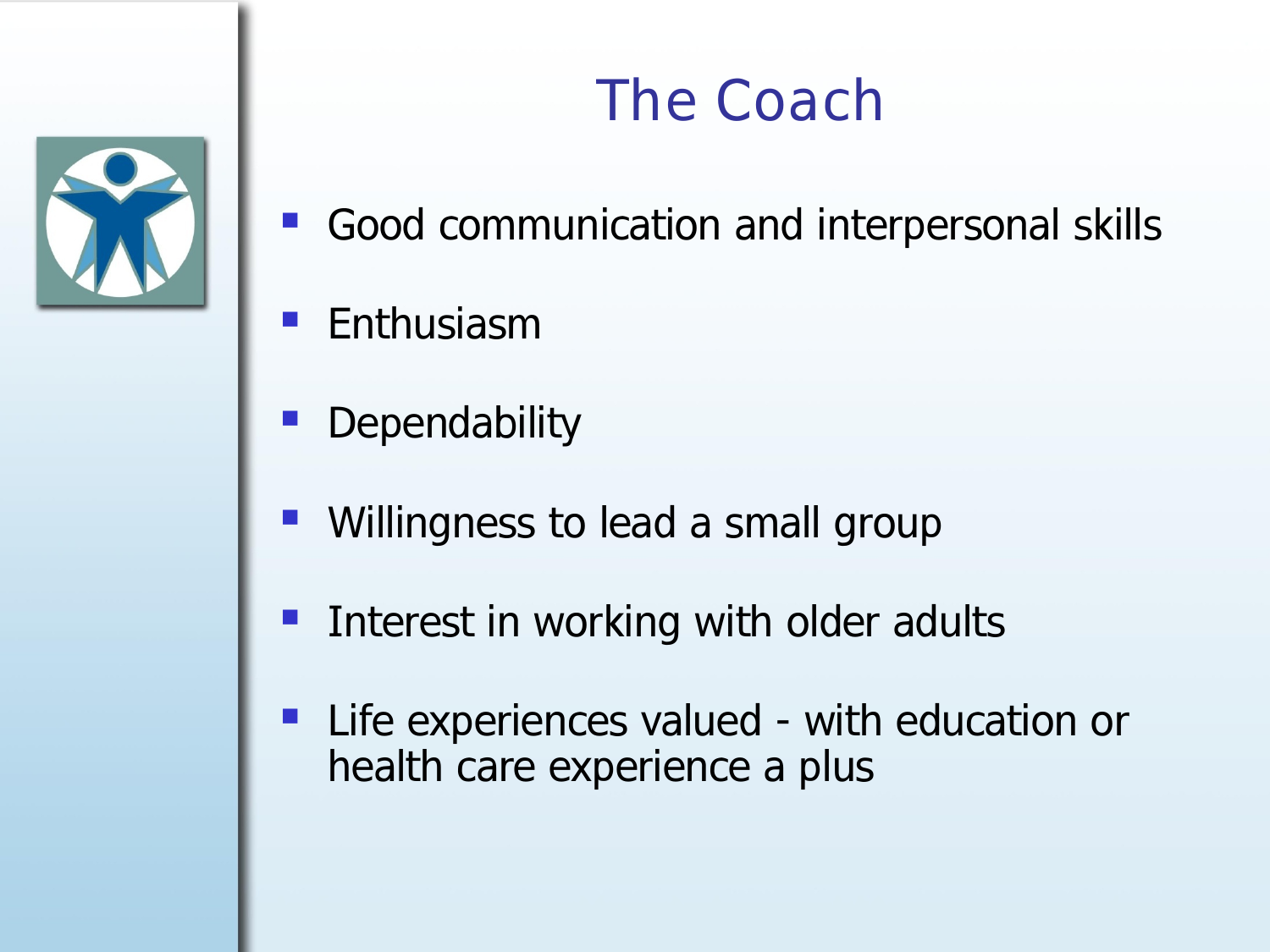

# The Coach

Good communication and interpersonal skills

Enthusiasm

Dependability

Willingness to lead a small group

Interest in working with older adults

Life experiences valued - with education or health care experience a plus